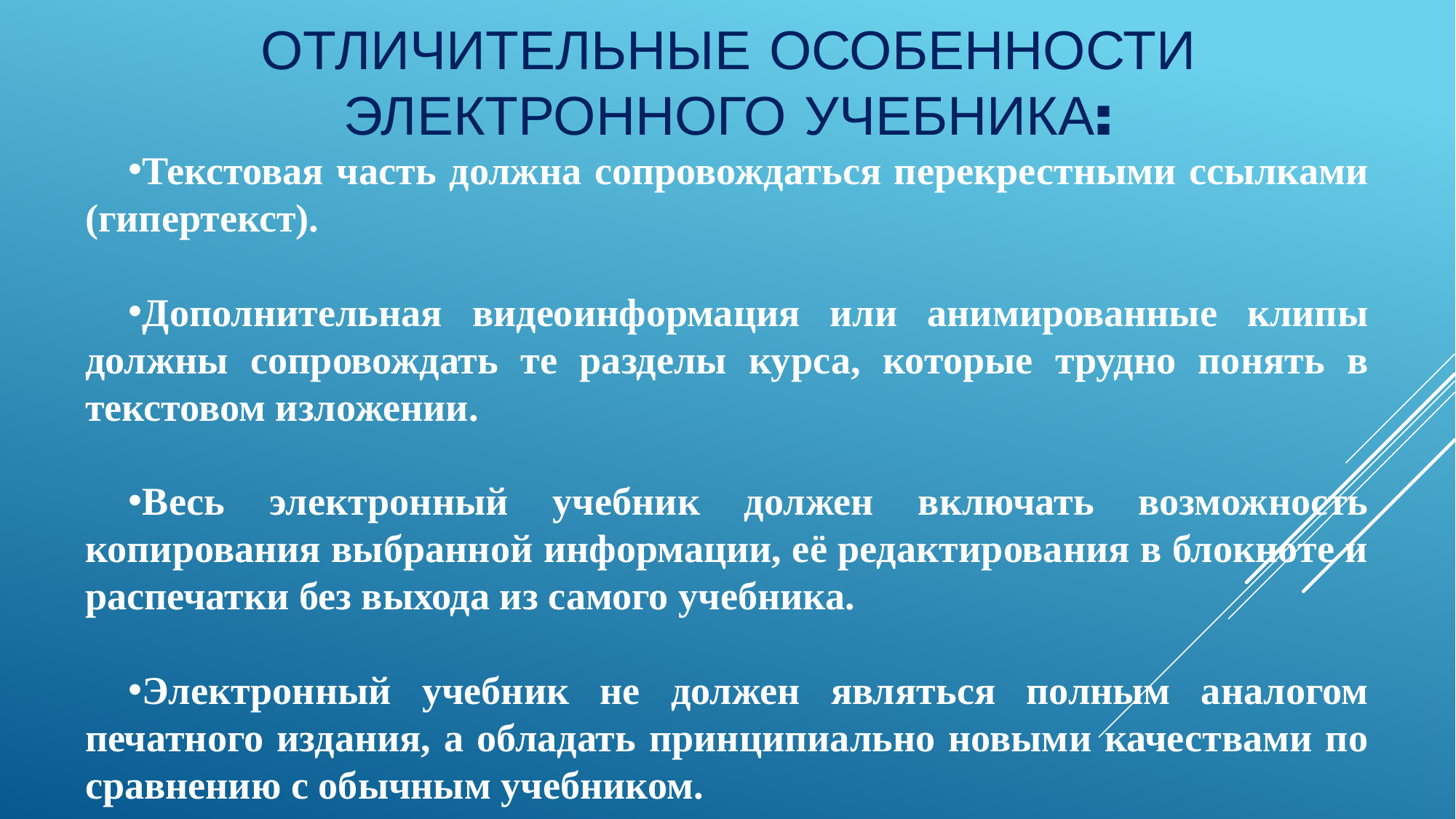

# Отличительные особенности электронного учебника:
Текстовая часть должна сопровождаться перекрестными ссылками (гипертекст).

Дополнительная видеоинформация или анимированные клипы должны сопровождать те разделы курса, которые трудно понять в текстовом изложении.

Весь электронный учебник должен включать возможность копирования выбранной информации, её редактирования в блокноте и распечатки без выхода из самого учебника.

Электронный учебник не должен являться полным аналогом печатного издания, а обладать принципиально новыми качествами по сравнению с обычным учебником.